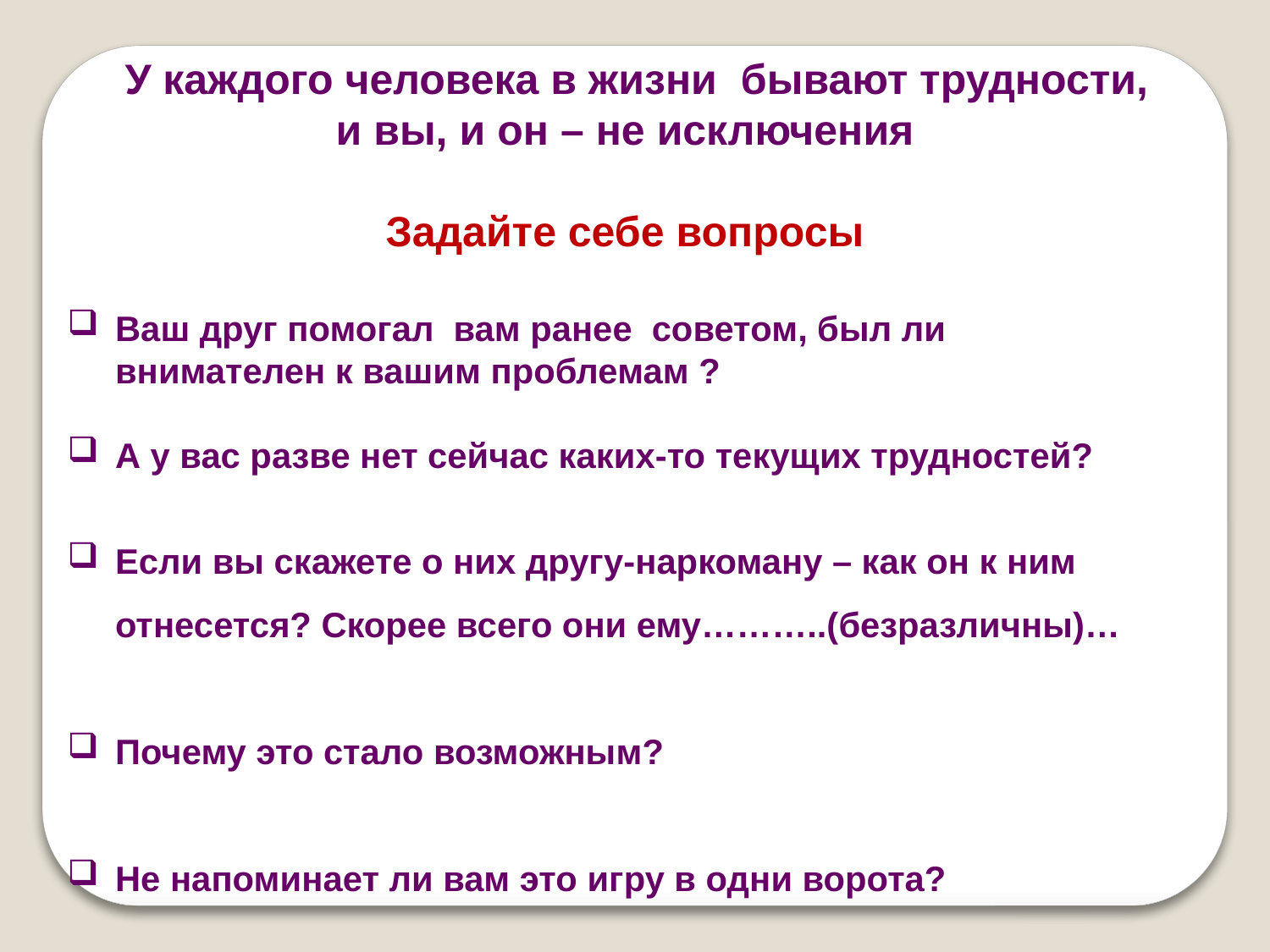

У каждого человека в жизни  бывают трудности,
и вы, и он – не исключения

Задайте себе вопросы

Ваш друг помогал  вам ранее  советом, был ли   внимателен к вашим проблемам ?

А у вас разве нет сейчас каких-то текущих трудностей?

Если вы скажете о них другу-наркоману – как он к ним отнесется? Скорее всего они ему………..(безразличны)…

Почему это стало возможным?

Не напоминает ли вам это игру в одни ворота?